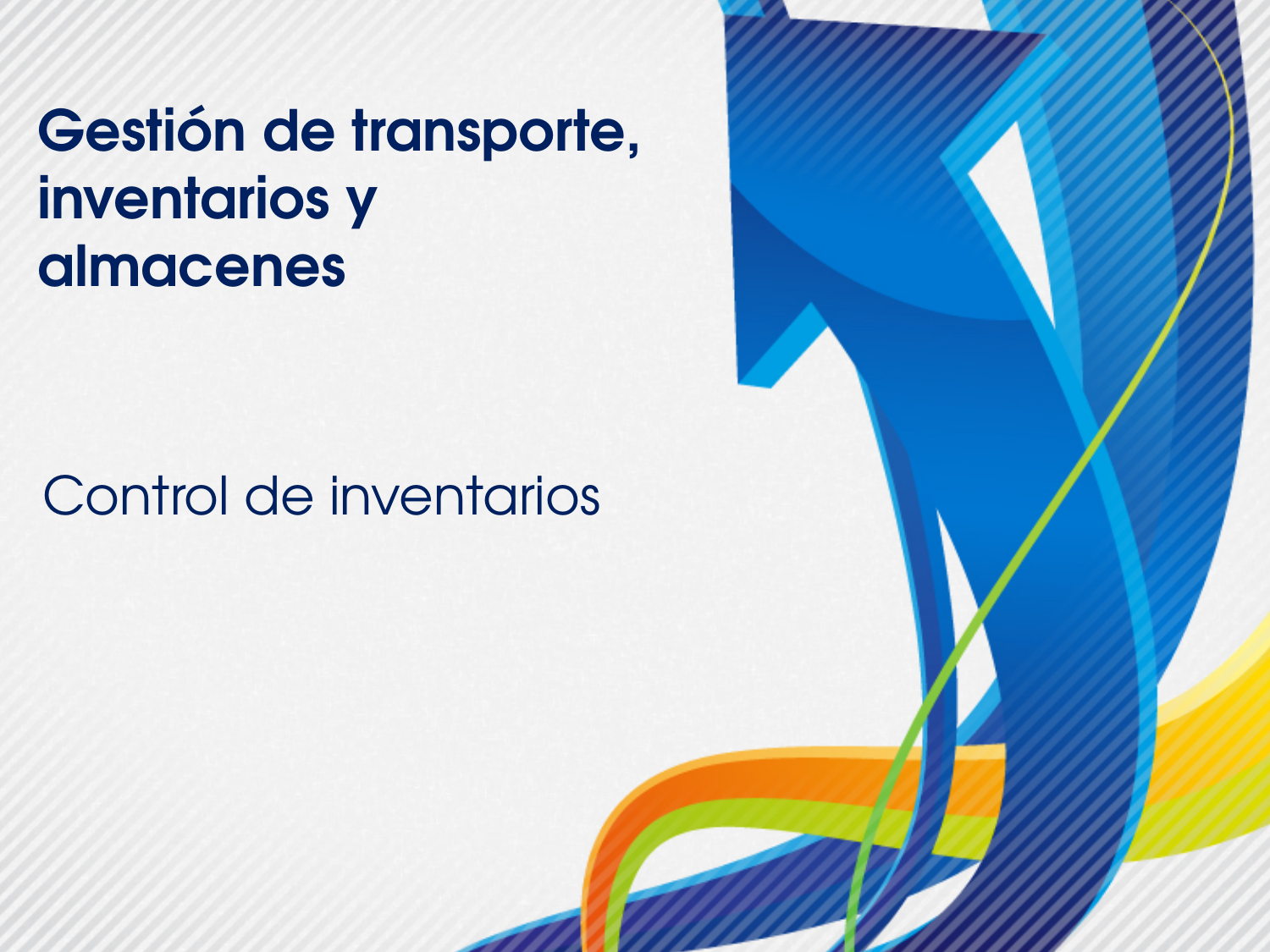

# Gestión de transporte, inventarios y almacenes
Control de inventarios